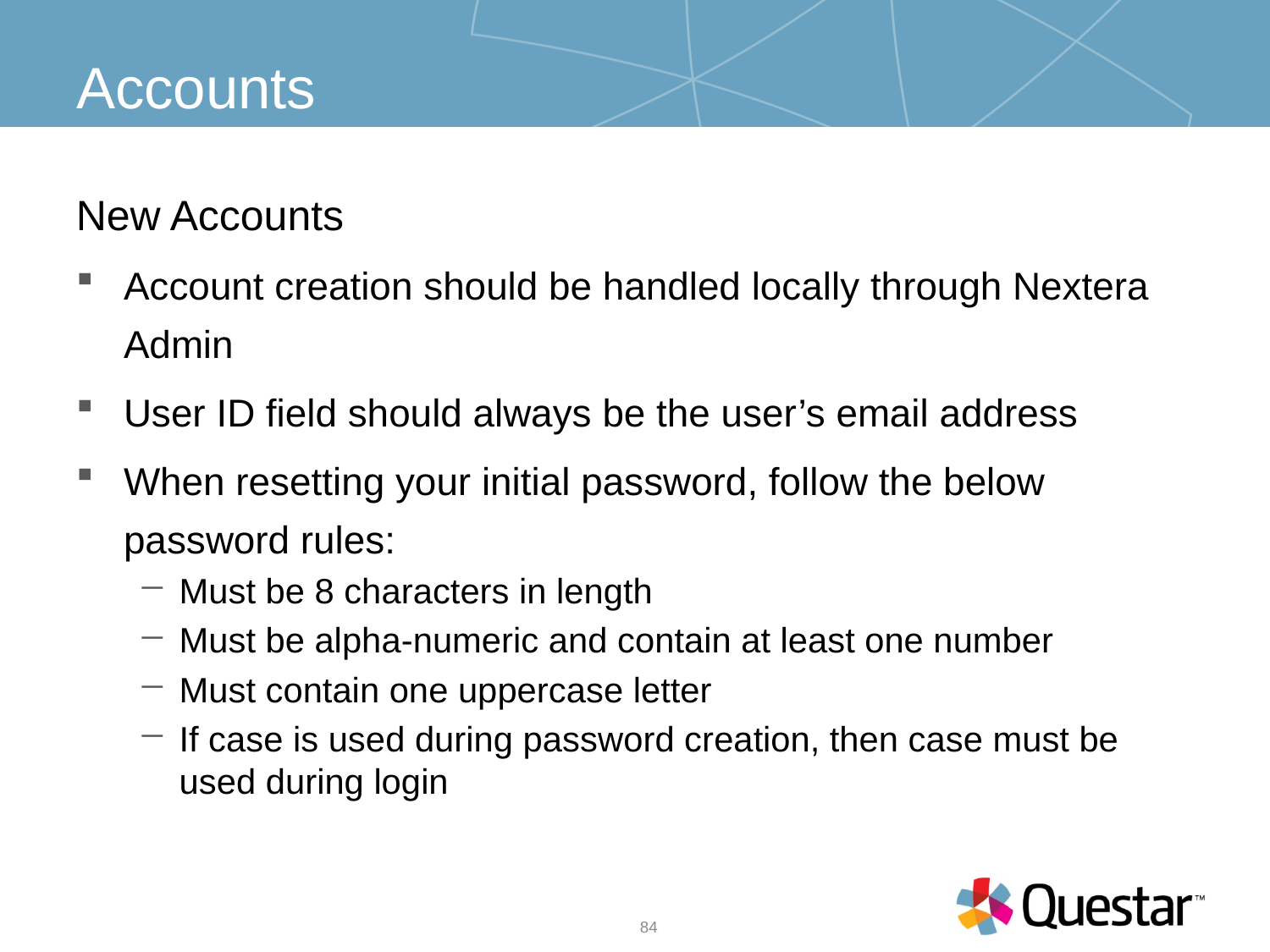

# Accounts
New Accounts
Account creation should be handled locally through Nextera Admin
User ID field should always be the user’s email address
When resetting your initial password, follow the below password rules:
Must be 8 characters in length
Must be alpha-numeric and contain at least one number
Must contain one uppercase letter
If case is used during password creation, then case must be used during login

84